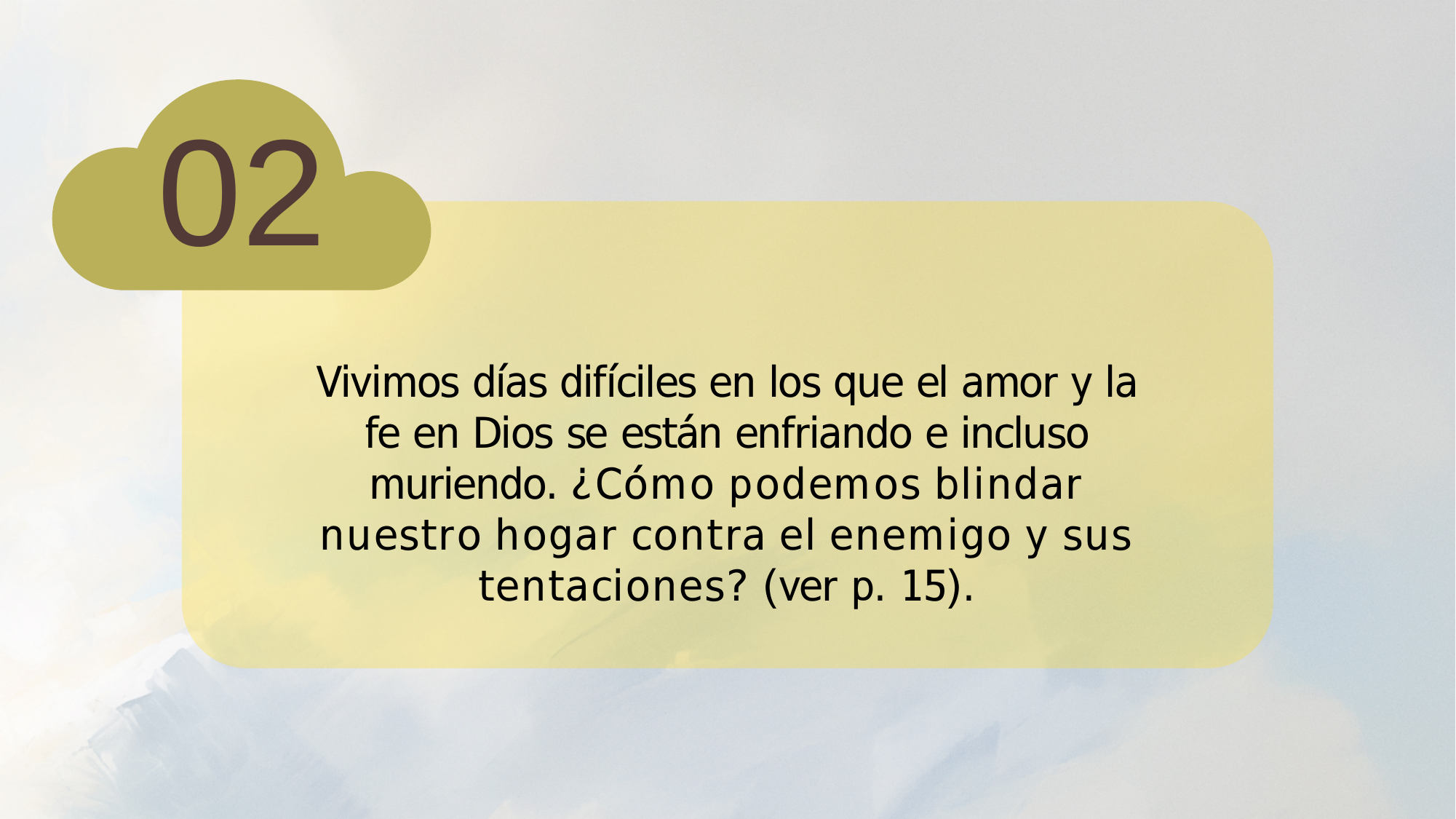

02

Vivimos días difíciles en los que el amor y la fe en Dios se están enfriando e incluso muriendo. ¿Cómo podemos blindar nuestro hogar contra el enemigo y sus tentaciones? (ver p. 15).